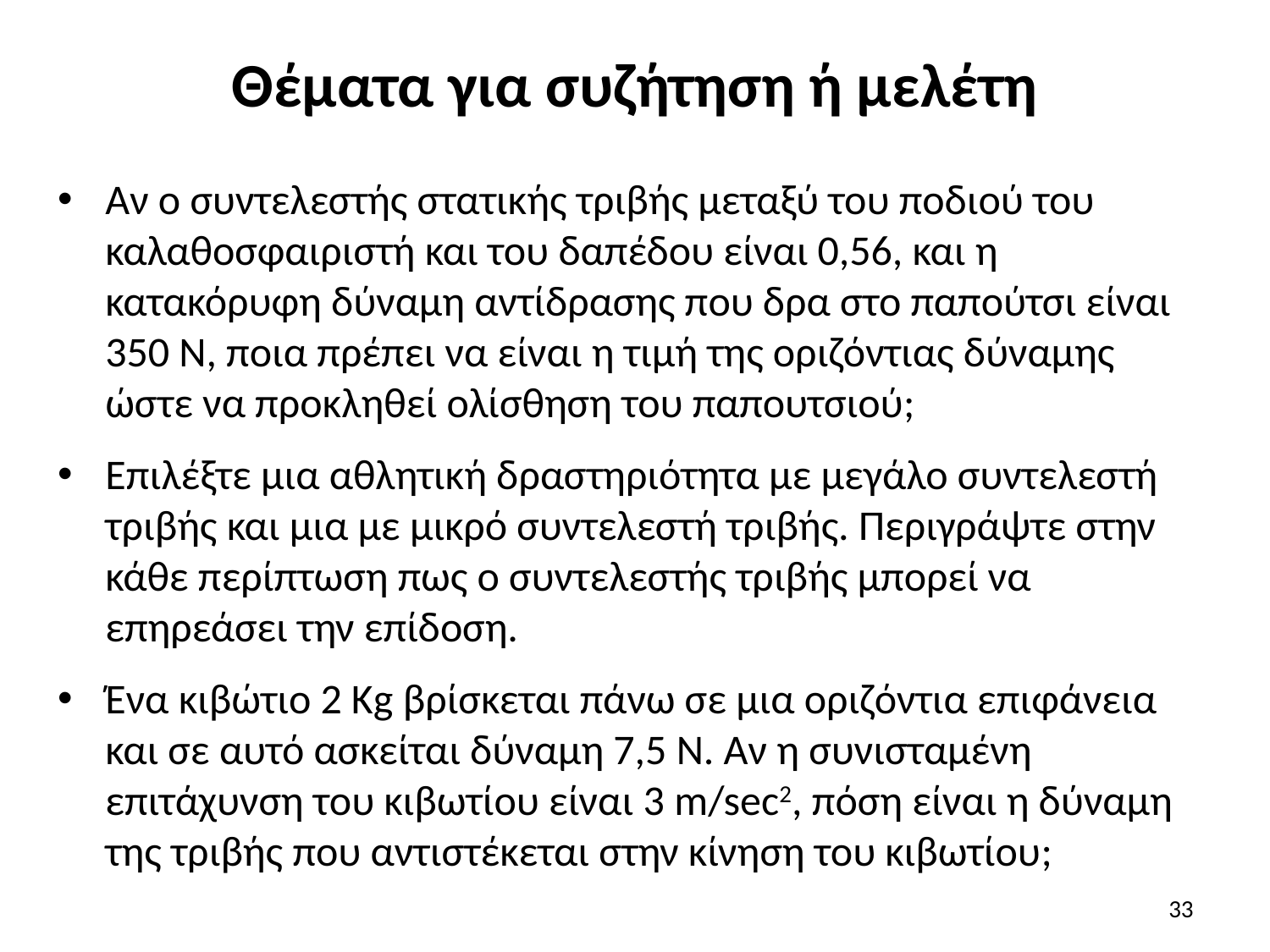

# Θέματα για συζήτηση ή μελέτη
Αν ο συντελεστής στατικής τριβής μεταξύ του ποδιού του καλαθοσφαιριστή και του δαπέδου είναι 0,56, και η κατακόρυφη δύναμη αντίδρασης που δρα στο παπούτσι είναι 350 Ν, ποια πρέπει να είναι η τιμή της οριζόντιας δύναμης ώστε να προκληθεί ολίσθηση του παπουτσιού;
Επιλέξτε μια αθλητική δραστηριότητα με μεγάλο συντελεστή τριβής και μια με μικρό συντελεστή τριβής. Περιγράψτε στην κάθε περίπτωση πως ο συντελεστής τριβής μπορεί να επηρεάσει την επίδοση.
Ένα κιβώτιο 2 Kg βρίσκεται πάνω σε μια οριζόντια επιφάνεια και σε αυτό ασκείται δύναμη 7,5 Ν. Αν η συνισταμένη επιτάχυνση του κιβωτίου είναι 3 m/sec2, πόση είναι η δύναμη της τριβής που αντιστέκεται στην κίνηση του κιβωτίου;
33